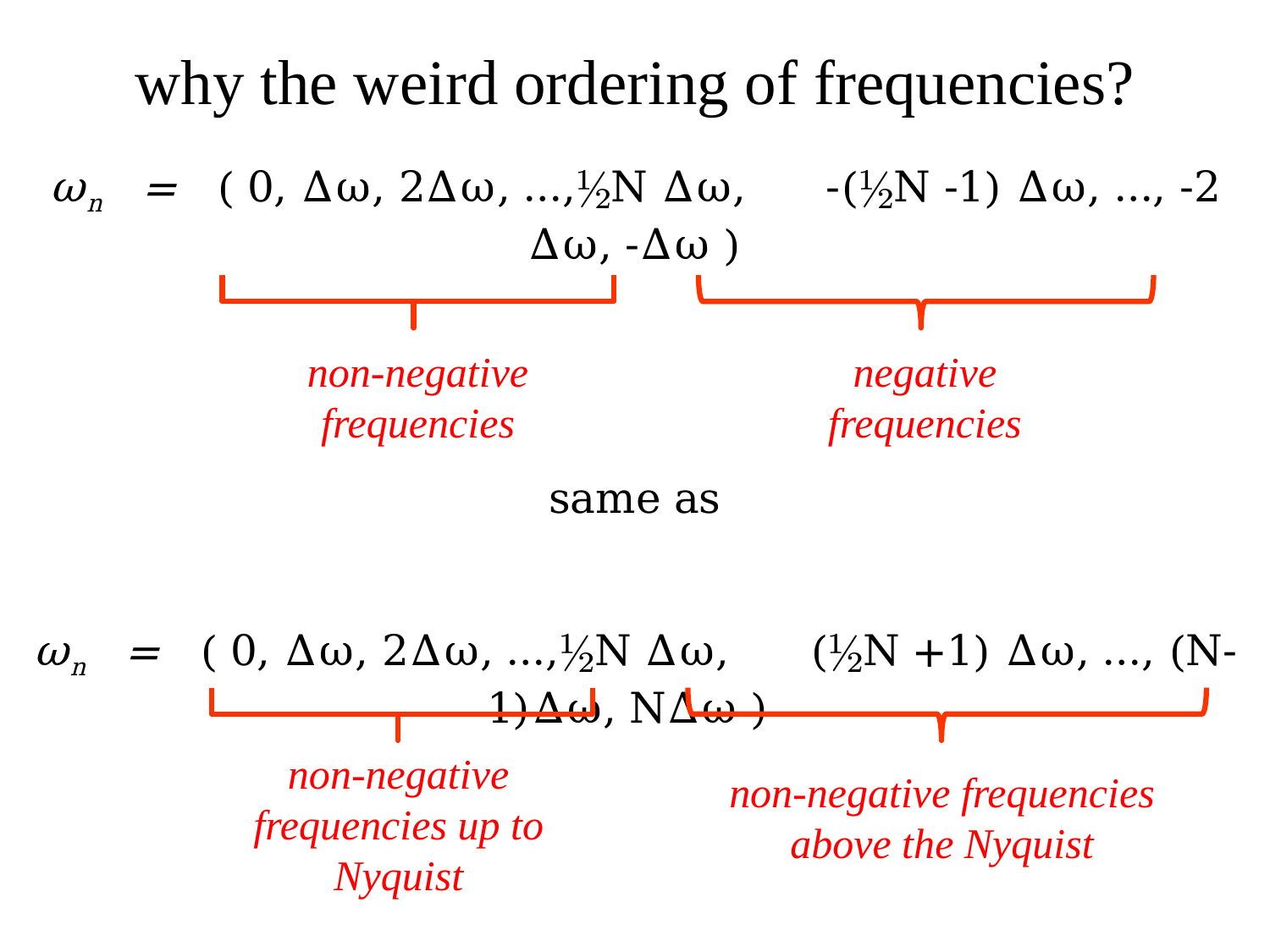

# why the weird ordering of frequencies?

ωn   =   ( 0, Δω, 2Δω, …,½N Δω,      -(½N -1) Δω, …, -2 Δω, -Δω )

same as

ωn   =   ( 0, Δω, 2Δω, …,½N Δω,      (½N +1) Δω, …, (N-1)Δω, NΔω )

non-negative
frequencies
negative
frequencies

non-negative frequencies up to Nyquist
non-negative frequencies above the Nyquist